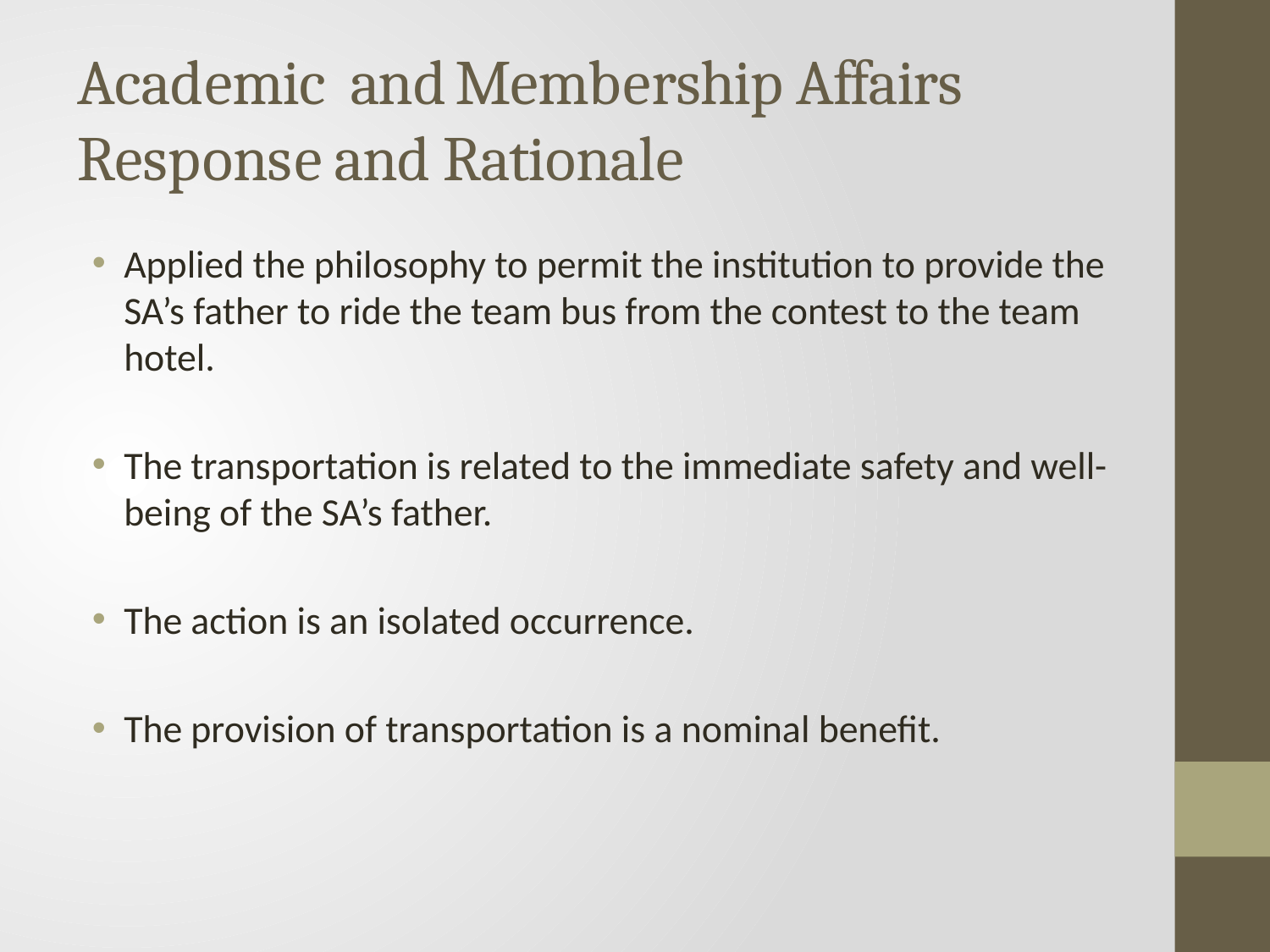

# Academic  and Membership Affairs Response and Rationale
Applied the philosophy to permit the institution to provide the SA’s father to ride the team bus from the contest to the team hotel.

The transportation is related to the immediate safety and well-being of the SA’s father.

The action is an isolated occurrence.

The provision of transportation is a nominal benefit.